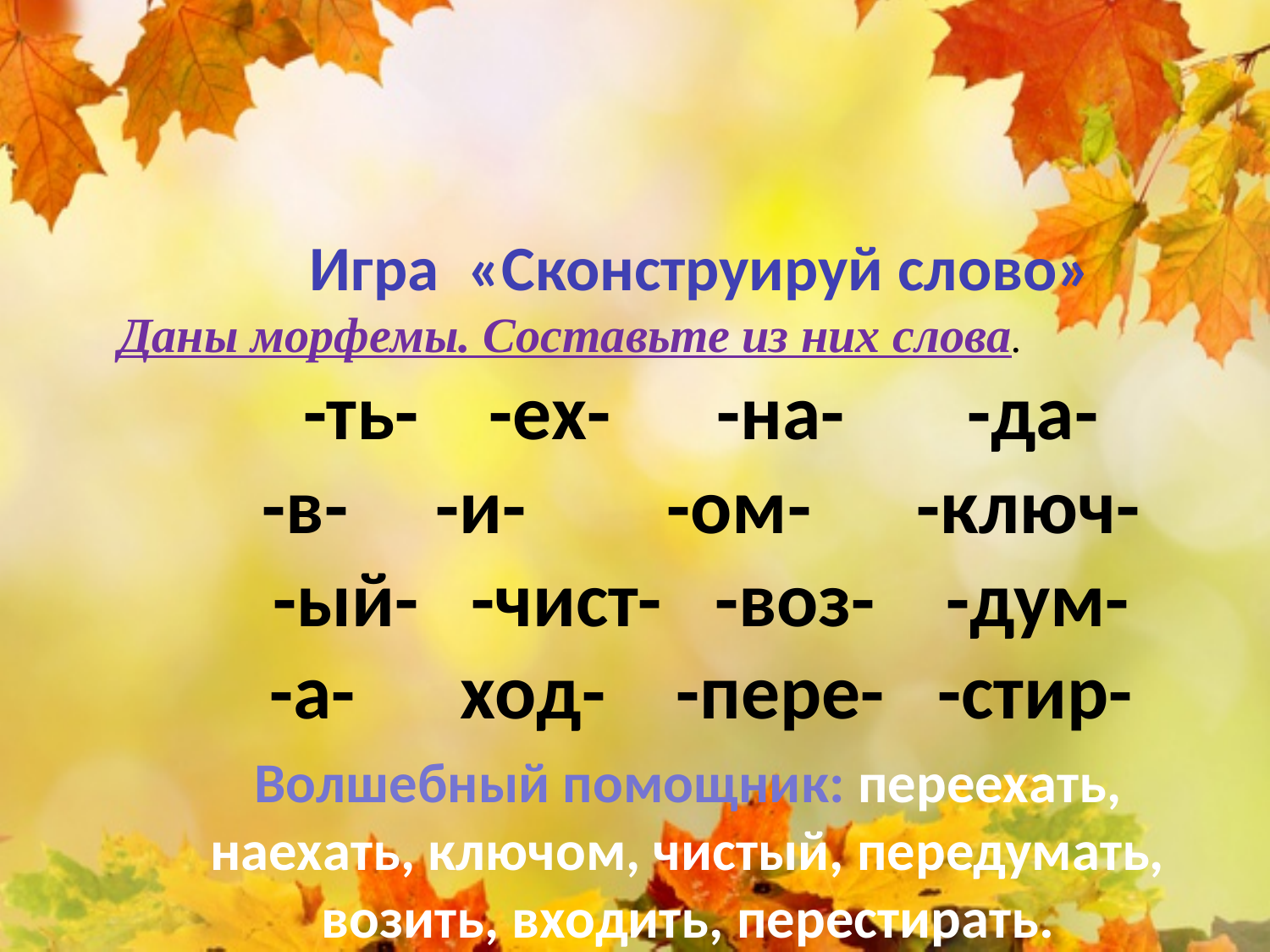

Игра  «Сконструируй слово»
Даны морфемы. Составьте из них слова.
-ть-    -ех-      -на-       -да-
-в-     -и-        -ом-      -ключ-
-ый-   -чист-   -воз-    -дум-
-а-      ход-    -пере-   -стир-
Волшебный помощник: переехать, наехать, ключом, чистый, передумать, возить, входить, перестирать.